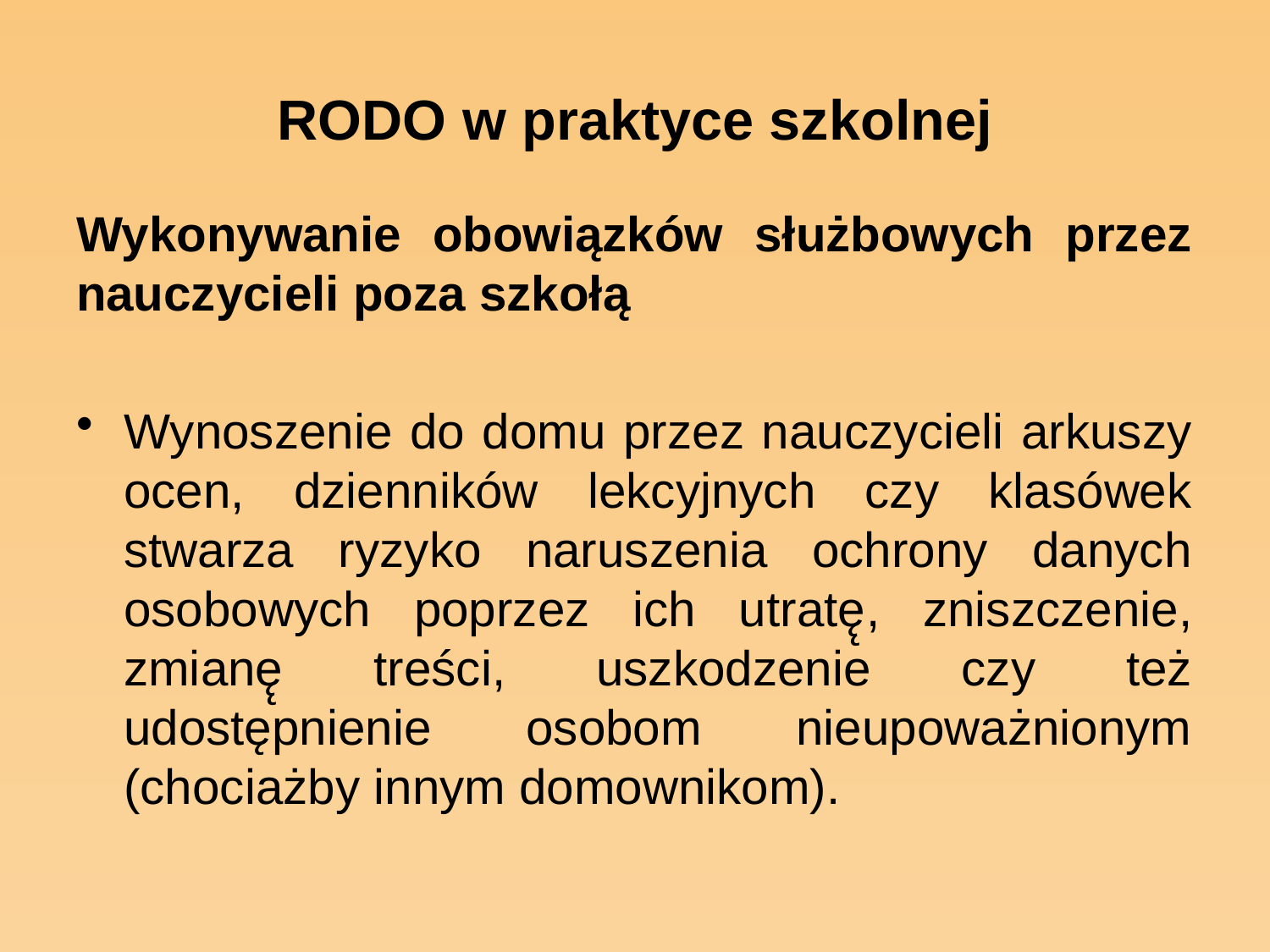

# RODO w praktyce szkolnej
Wykonywanie obowiązków służbowych przez nauczycieli poza szkołą

Wynoszenie do domu przez nauczycieli arkuszy ocen, dzienników lekcyjnych czy klasówek stwarza ryzyko naruszenia ochrony danych osobowych poprzez ich utratę̨, zniszczenie, zmianę̨ treści, uszkodzenie czy też udostępnienie osobom nieupoważnionym (chociażby innym domownikom).